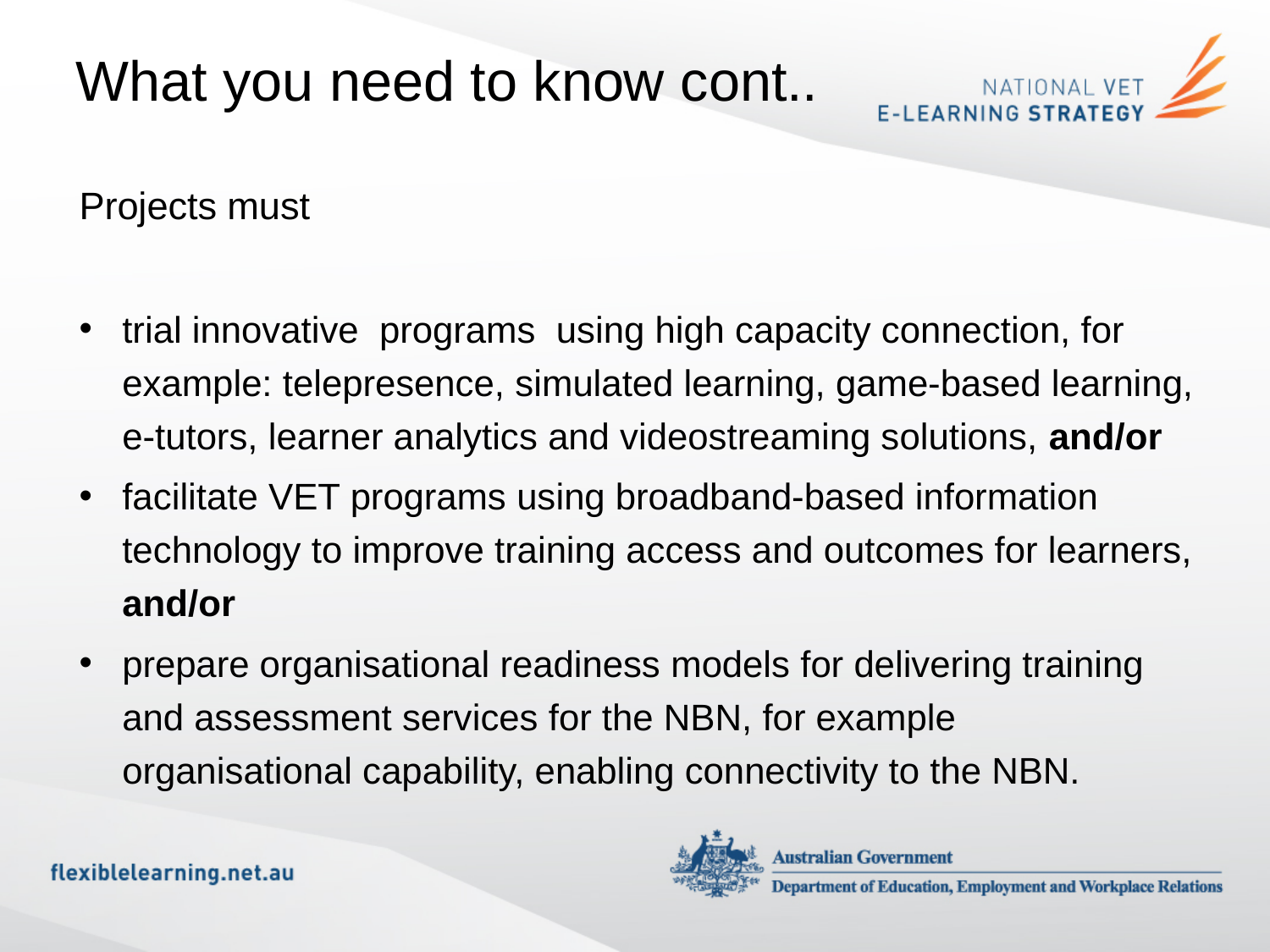

What you need to know cont..
Projects must

trial innovative  programs  using high capacity connection, for example: telepresence, simulated learning, game-based learning, e-tutors, learner analytics and videostreaming solutions, and/or
facilitate VET programs using broadband-based information technology to improve training access and outcomes for learners, and/or
prepare organisational readiness models for delivering training and assessment services for the NBN, for example organisational capability, enabling connectivity to the NBN.